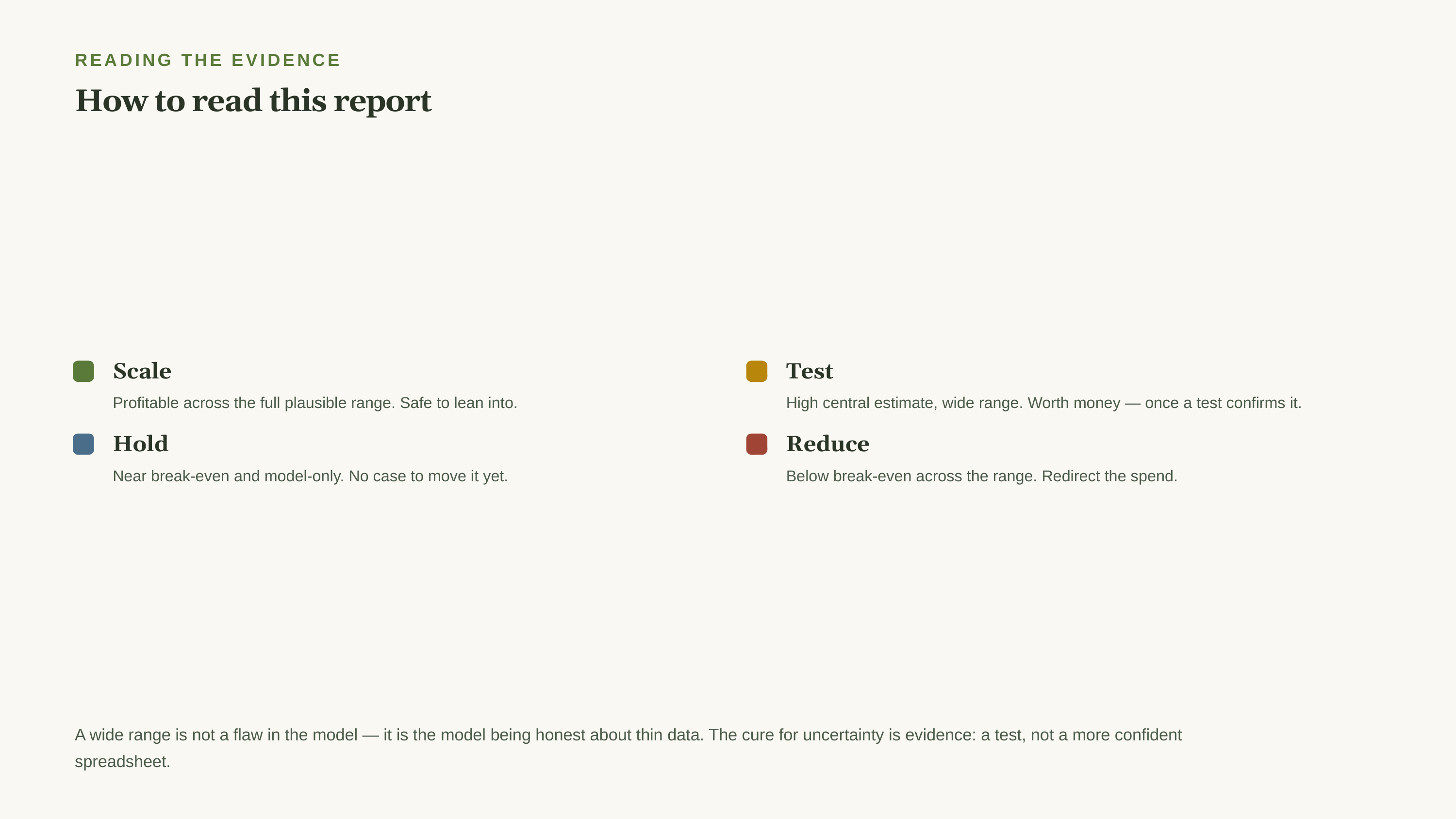

READING THE EVIDENCE
How to read this report
Scale
Test

Profitable across the full plausible range. Safe to lean into.
High central estimate, wide range. Worth money — once a test confirms it.
Hold
Reduce

Near break-even and model-only. No case to move it yet.
Below break-even across the range. Redirect the spend.
A wide range is not a flaw in the model — it is the model being honest about thin data. The cure for uncertainty is evidence: a test, not a more confident spreadsheet.